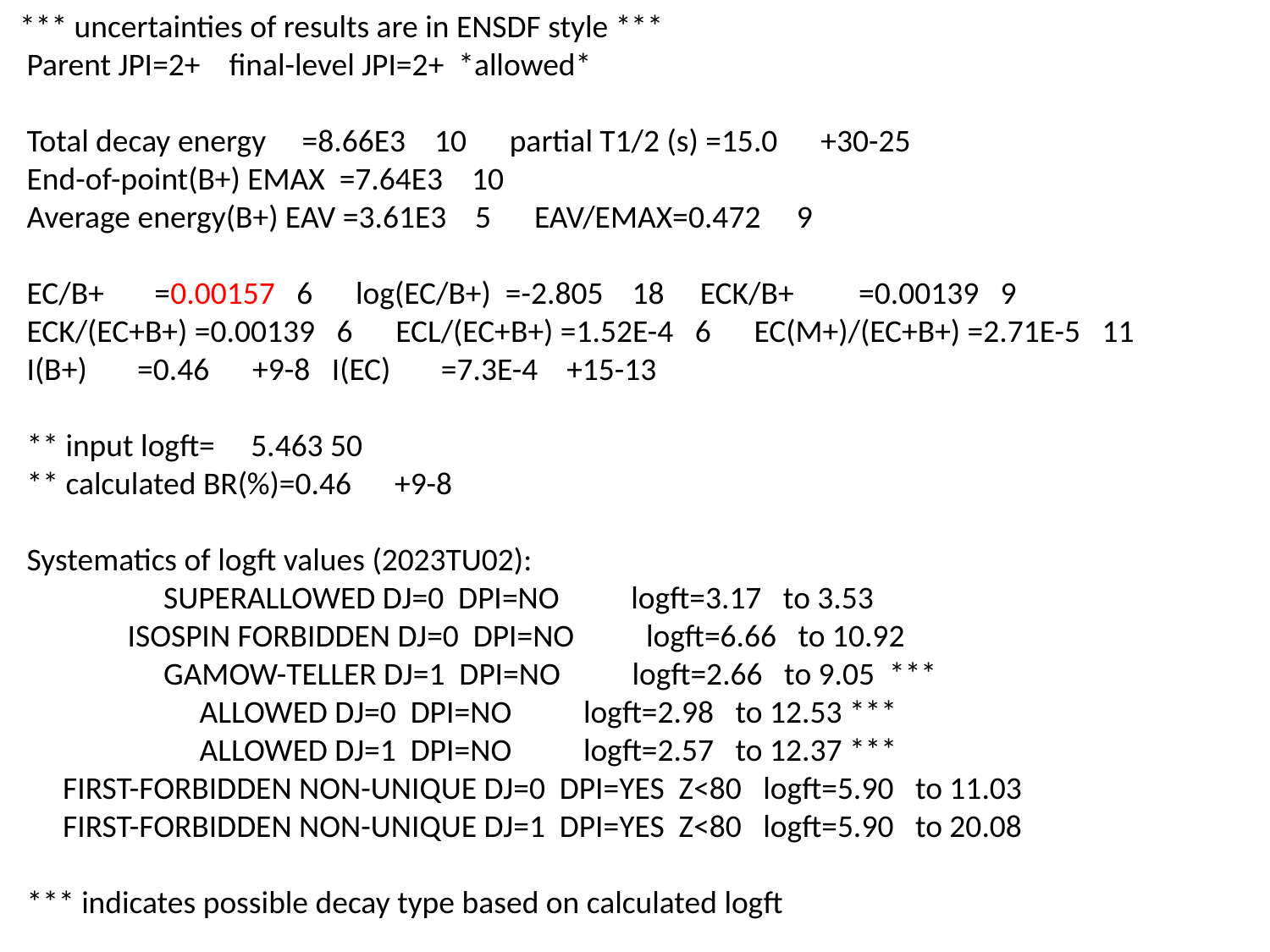

*** uncertainties of results are in ENSDF style ***
  Parent JPI=2+    final-level JPI=2+  *allowed*

  Total decay energy     =8.66E3    10      partial T1/2 (s) =15.0      +30-25
  End-of-point(B+) EMAX  =7.64E3    10
  Average energy(B+) EAV =3.61E3    5      EAV/EMAX=0.472     9

  EC/B+       =0.00157   6      log(EC/B+)  =-2.805    18     ECK/B+         =0.00139   9
  ECK/(EC+B+) =0.00139   6      ECL/(EC+B+) =1.52E-4   6      EC(M+)/(EC+B+) =2.71E-5   11
  I(B+)       =0.46      +9-8   I(EC)       =7.3E-4    +15-13

  ** input logft=     5.463 50
  ** calculated BR(%)=0.46      +9-8

  Systematics of logft values (2023TU02):
                     SUPERALLOWED DJ=0  DPI=NO          logft=3.17   to 3.53
                ISOSPIN FORBIDDEN DJ=0  DPI=NO          logft=6.66   to 10.92
                     GAMOW-TELLER DJ=1  DPI=NO          logft=2.66   to 9.05  ***
                          ALLOWED DJ=0  DPI=NO          logft=2.98   to 12.53 ***
                          ALLOWED DJ=1  DPI=NO          logft=2.57   to 12.37 ***
       FIRST-FORBIDDEN NON-UNIQUE DJ=0  DPI=YES  Z<80   logft=5.90   to 11.03
       FIRST-FORBIDDEN NON-UNIQUE DJ=1  DPI=YES  Z<80   logft=5.90   to 20.08

  *** indicates possible decay type based on calculated logft